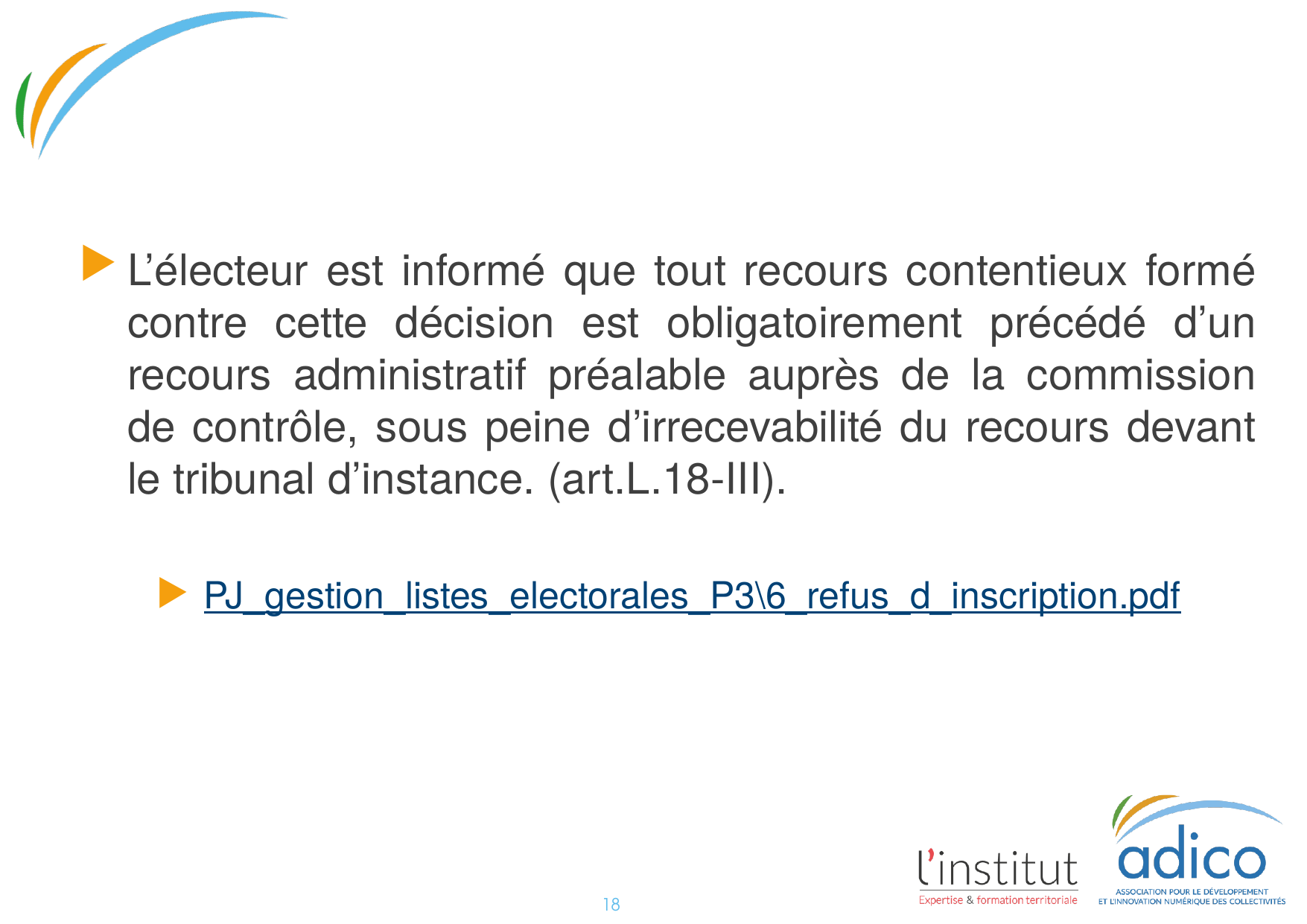

#

L’électeur est informé que tout recours contentieux formé contre cette décision est obligatoirement précédé d’un recours administratif préalable auprès de la commission de contrôle, sous peine d’irrecevabilité du recours devant le tribunal d’instance. (art.L.18-III).

PJ_gestion_listes_electorales_P3\6_refus_d_inscription.pdf